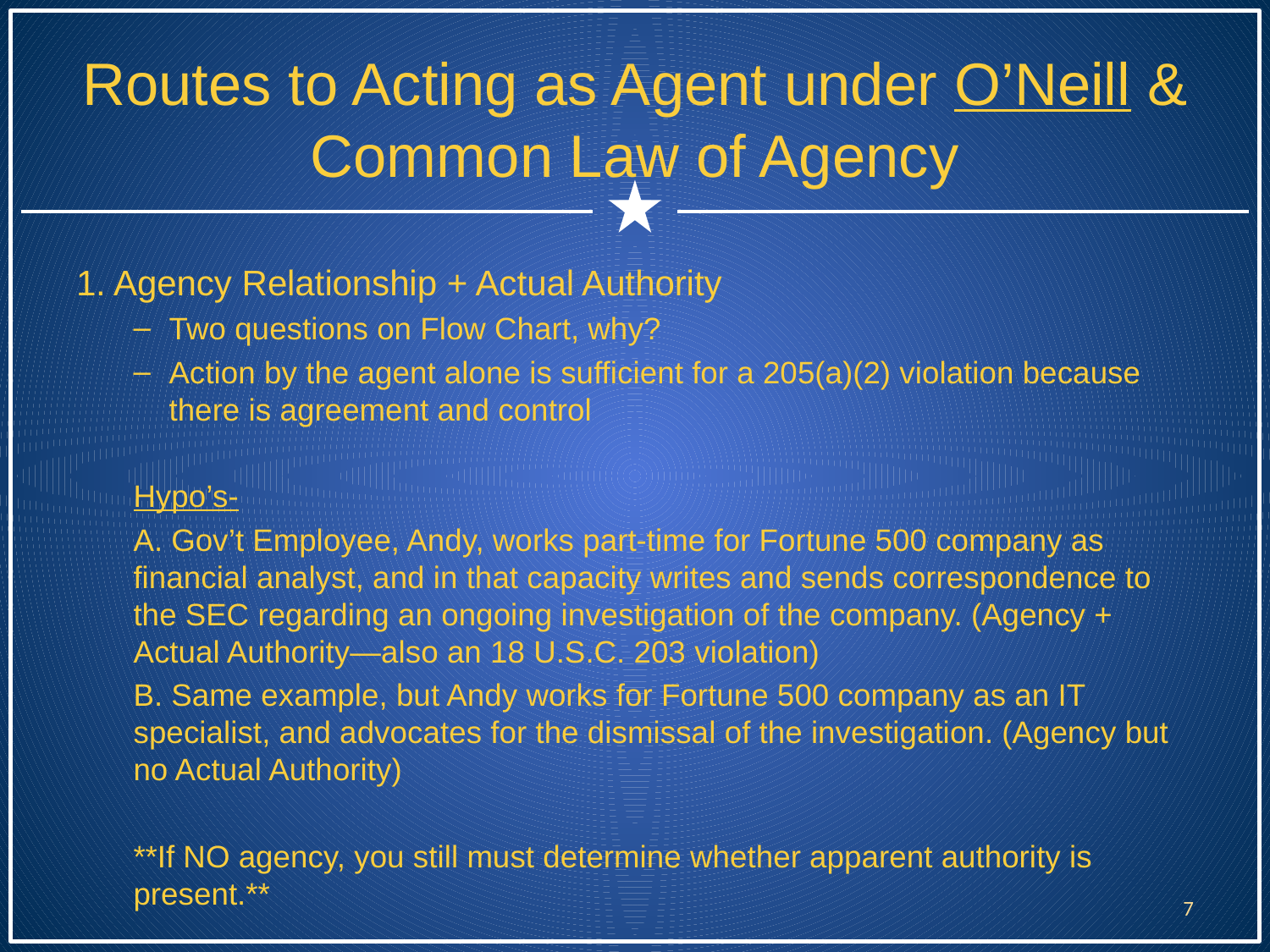

# Routes to Acting as Agent under O’Neill & Common Law of Agency
1. Agency Relationship + Actual Authority
Two questions on Flow Chart, why?
Action by the agent alone is sufficient for a 205(a)(2) violation because there is agreement and control

Hypo’s-
A. Gov’t Employee, Andy, works part-time for Fortune 500 company as financial analyst, and in that capacity writes and sends correspondence to the SEC regarding an ongoing investigation of the company. (Agency + Actual Authority—also an 18 U.S.C. 203 violation)
B. Same example, but Andy works for Fortune 500 company as an IT specialist, and advocates for the dismissal of the investigation. (Agency but no Actual Authority)

**If NO agency, you still must determine whether apparent authority is present.**
7